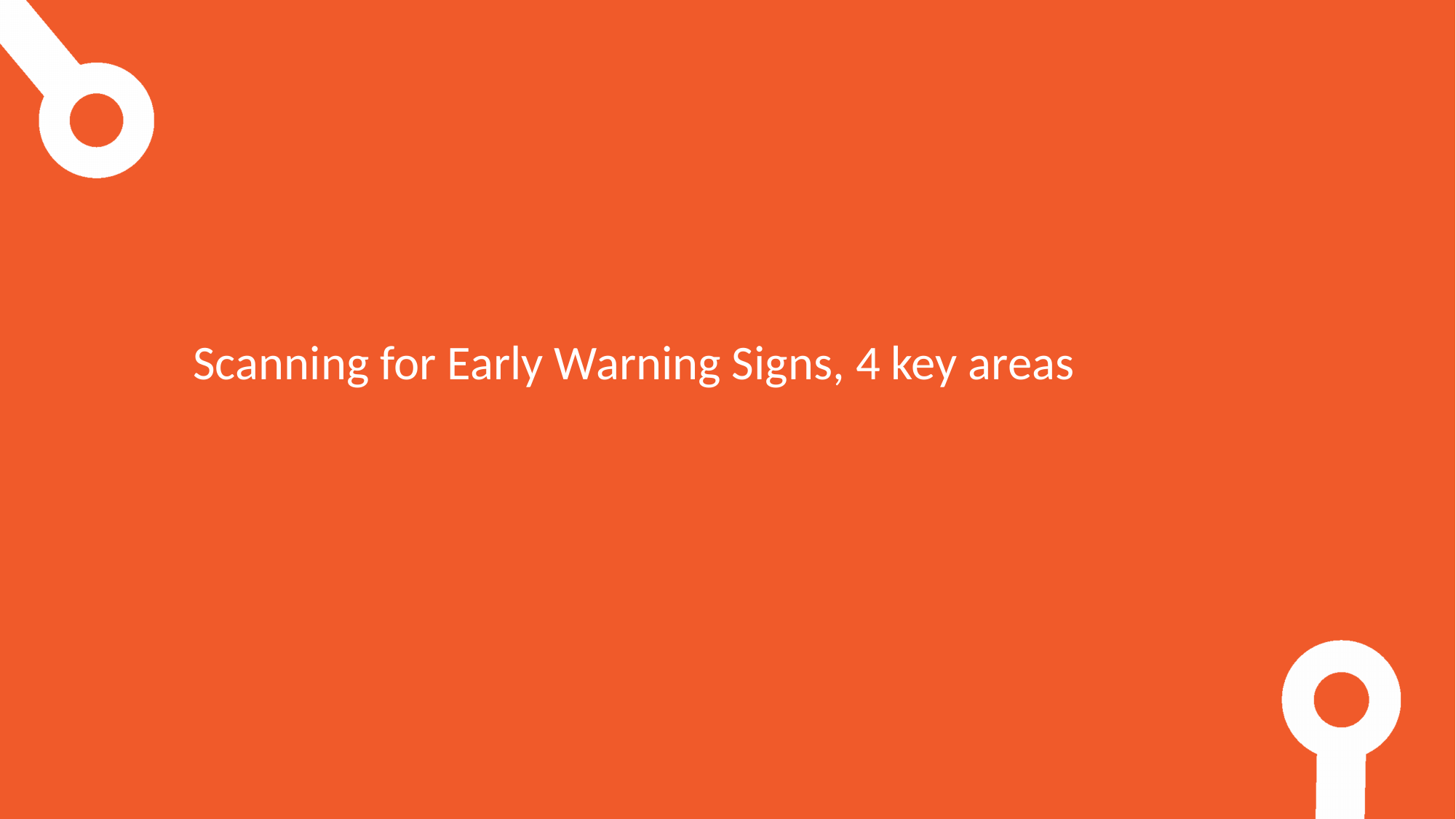

Scanning for Early Warning Signs, 4 key areas